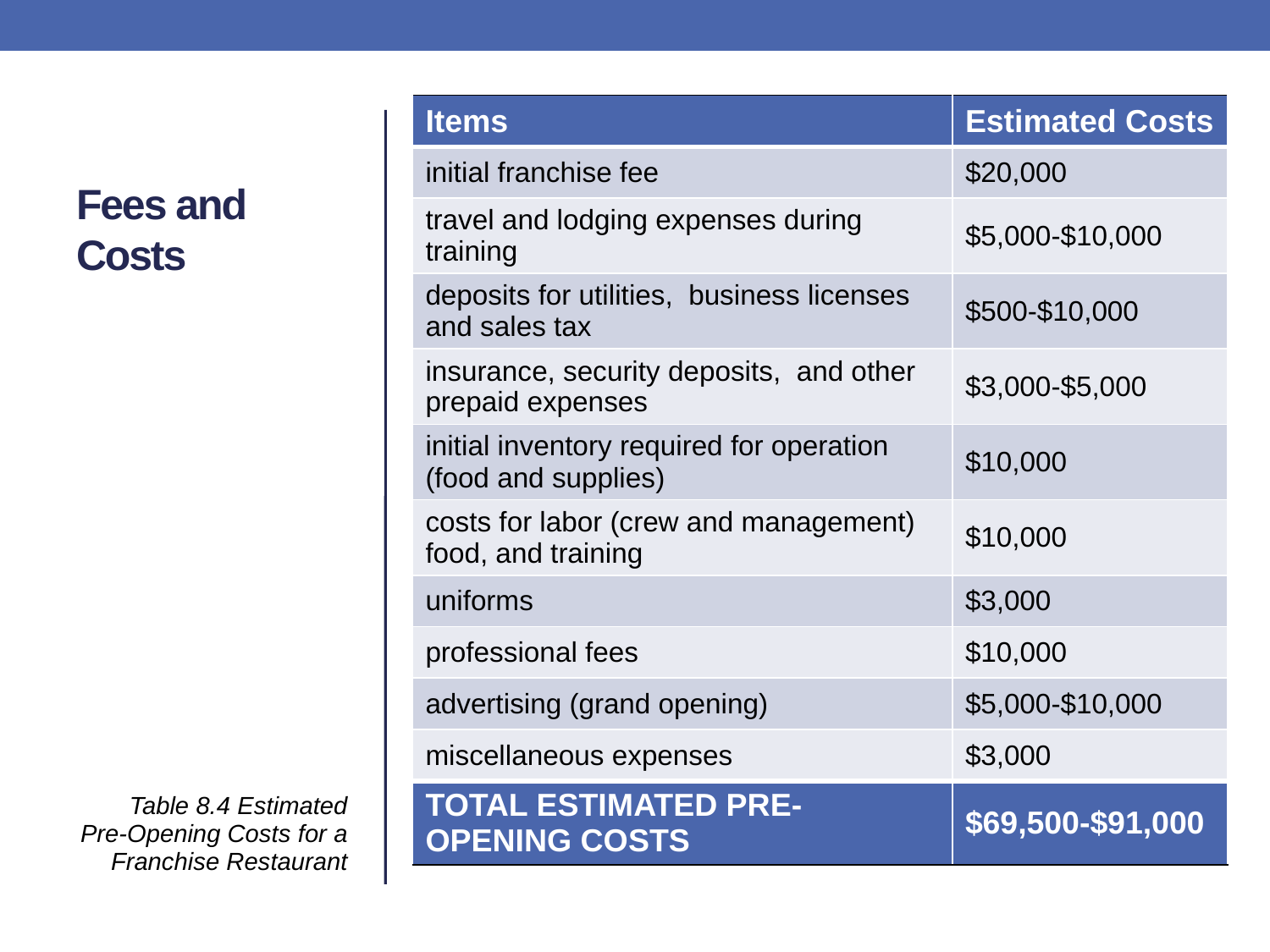

| Items | Estimated Costs |
| --- | --- |
| initial franchise fee | $20,000 |
| travel and lodging expenses during training | $5,000-$10,000 |
| deposits for utilities, business licenses and sales tax | $500-$10,000 |
| insurance, security deposits, and other prepaid expenses | $3,000-$5,000 |
| initial inventory required for operation (food and supplies) | $10,000 |
| costs for labor (crew and management) food, and training | $10,000 |
| uniforms | $3,000 |
| professional fees | $10,000 |
| advertising (grand opening) | $5,000-$10,000 |
| miscellaneous expenses | $3,000 |
| TOTAL ESTIMATED PRE-OPENING COSTS | $69,500-$91,000 |
# Fees and Costs

Table 8.4 Estimated Pre-Opening Costs for a Franchise Restaurant